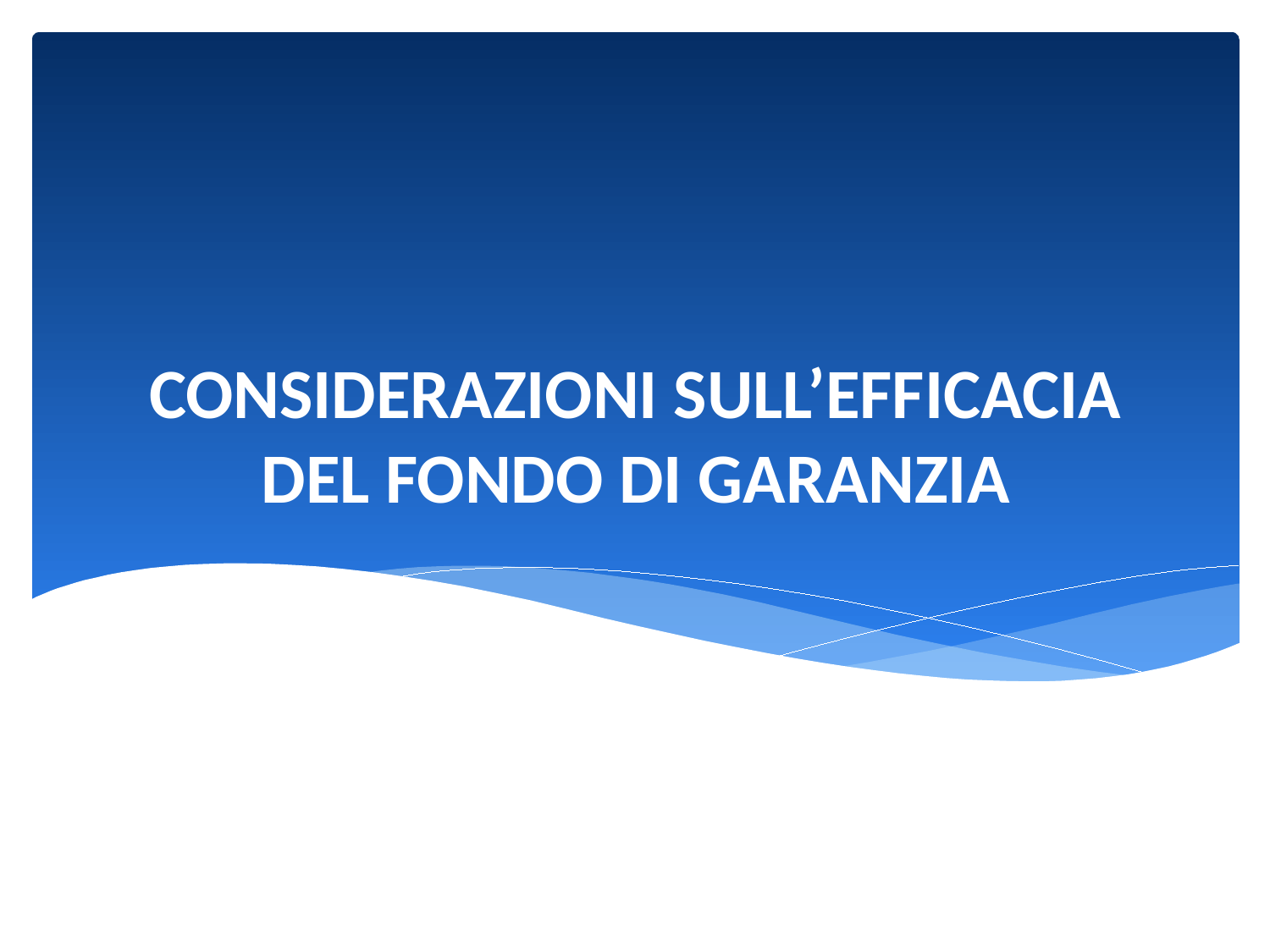

# CONSIDERAZIONI SULL’EFFICACIA DEL FONDO DI GARANZIA